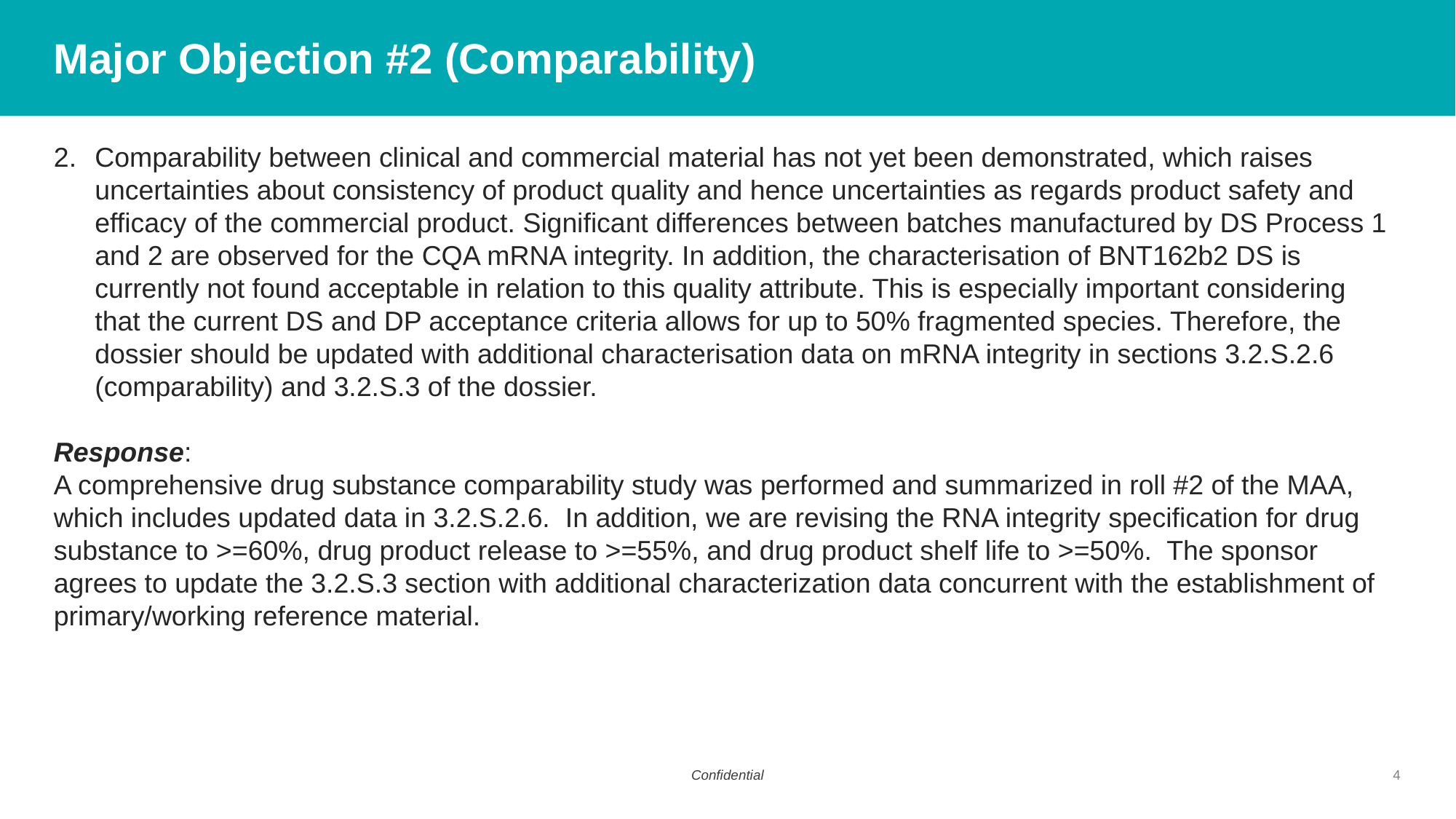

# Major Objection #2 (Comparability)
Comparability between clinical and commercial material has not yet been demonstrated, which raises uncertainties about consistency of product quality and hence uncertainties as regards product safety and efficacy of the commercial product. Significant differences between batches manufactured by DS Process 1 and 2 are observed for the CQA mRNA integrity. In addition, the characterisation of BNT162b2 DS is currently not found acceptable in relation to this quality attribute. This is especially important considering that the current DS and DP acceptance criteria allows for up to 50% fragmented species. Therefore, the dossier should be updated with additional characterisation data on mRNA integrity in sections 3.2.S.2.6 (comparability) and 3.2.S.3 of the dossier.

Response: 
A comprehensive drug substance comparability study was performed and summarized in roll #2 of the MAA, which includes updated data in 3.2.S.2.6.  In addition, we are revising the RNA integrity specification for drug substance to >=60%, drug product release to >=55%, and drug product shelf life to >=50%.  The sponsor agrees to update the 3.2.S.3 section with additional characterization data concurrent with the establishment of primary/working reference material.